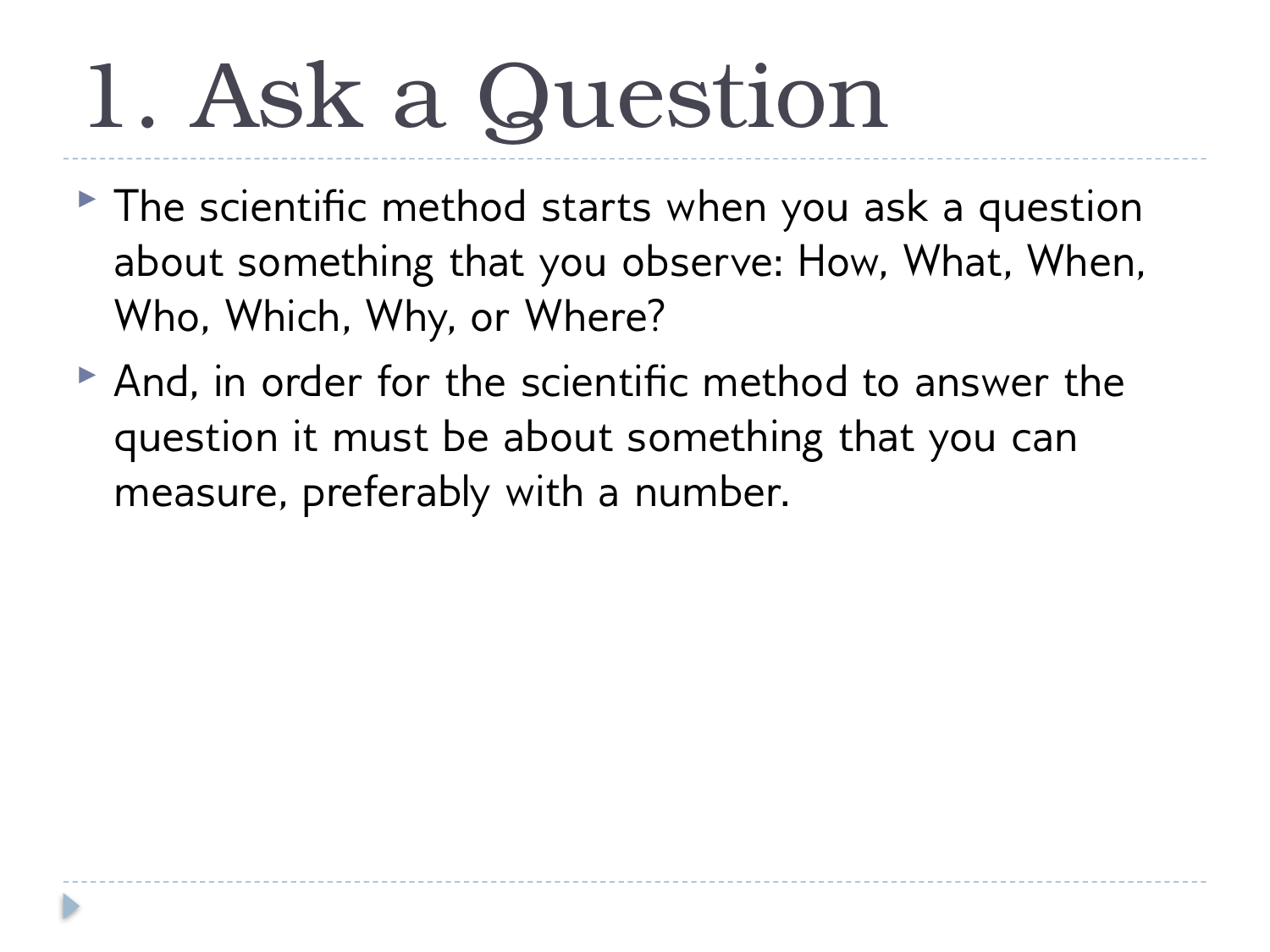

# 1. Ask a Question
The scientific method starts when you ask a question about something that you observe: How, What, When, Who, Which, Why, or Where?
And, in order for the scientific method to answer the question it must be about something that you can measure, preferably with a number.